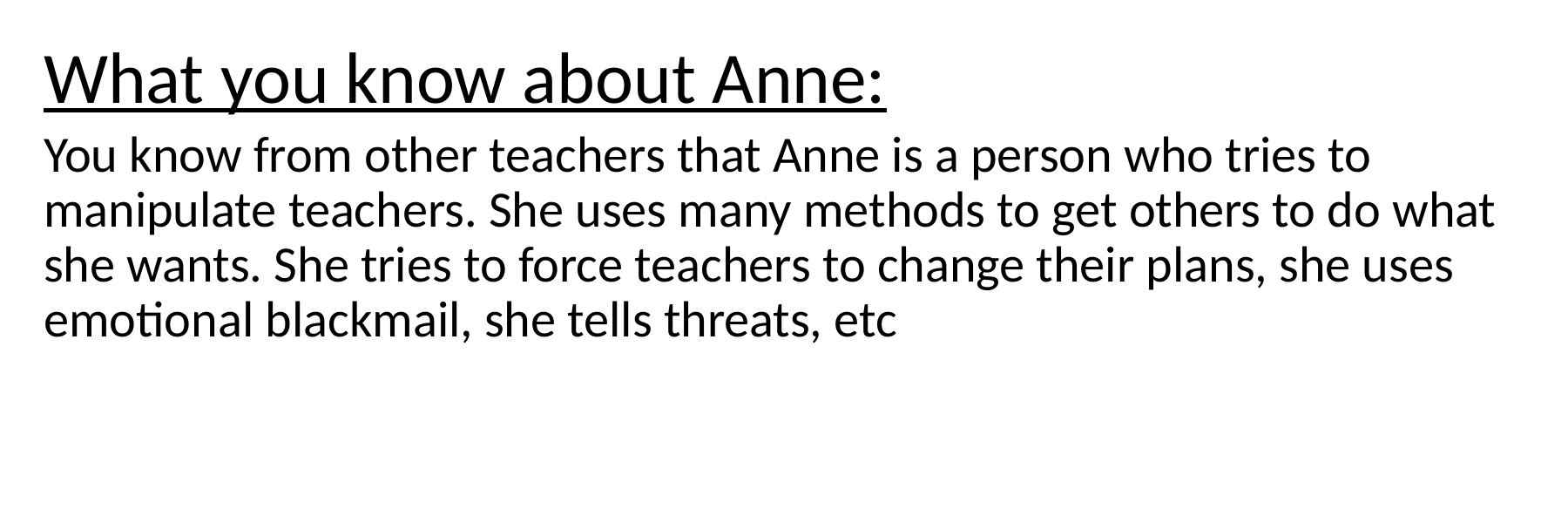

What you know about Anne:
You know from other teachers that Anne is a person who tries to manipulate teachers. She uses many methods to get others to do what she wants. She tries to force teachers to change their plans, she uses emotional blackmail, she tells threats, etc